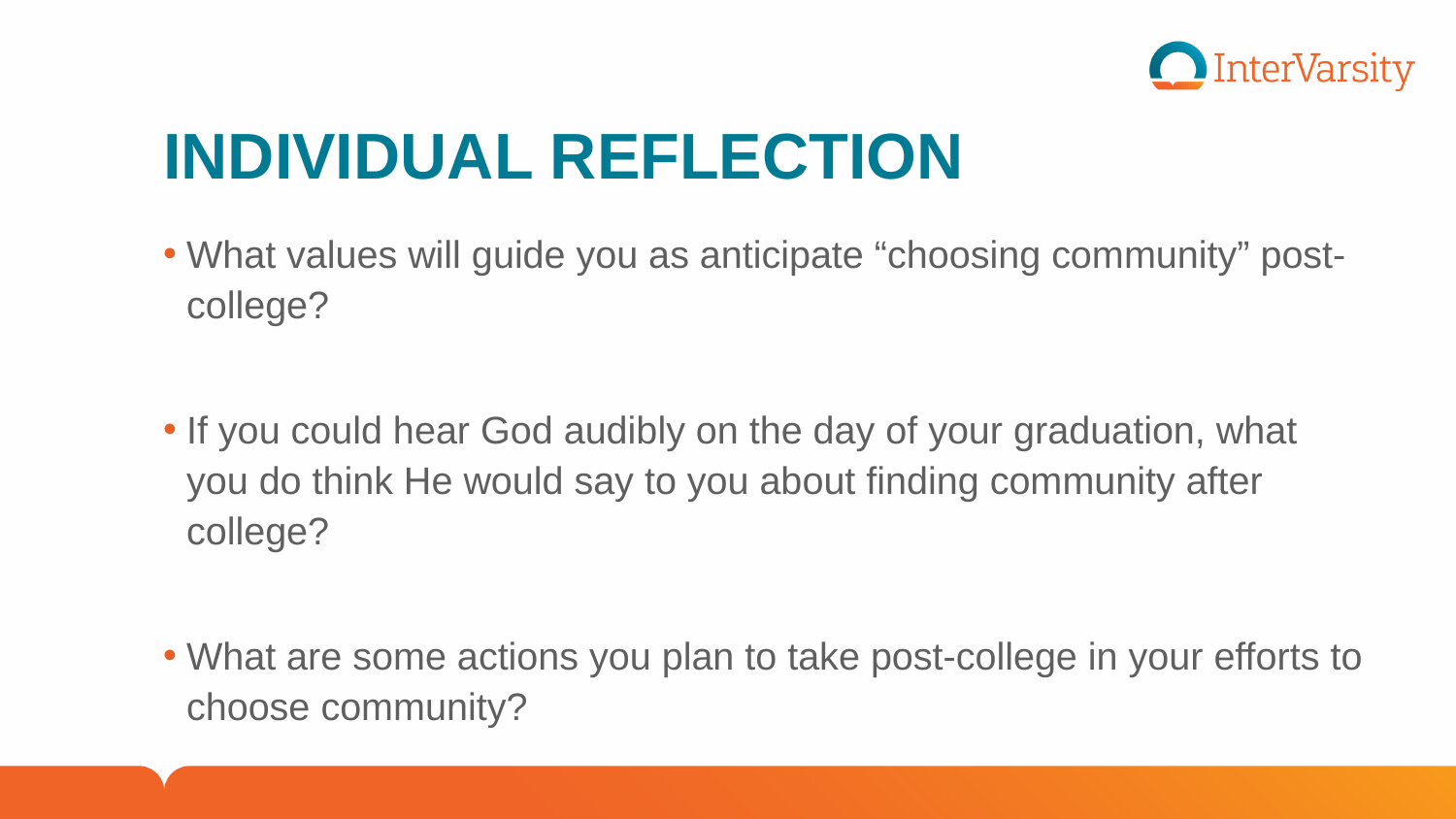

# INDIVIDUAL REFLECTION
What values will guide you as anticipate “choosing community” post-college?

If you could hear God audibly on the day of your graduation, what you do think He would say to you about finding community after college?

What are some actions you plan to take post-college in your efforts to choose community?